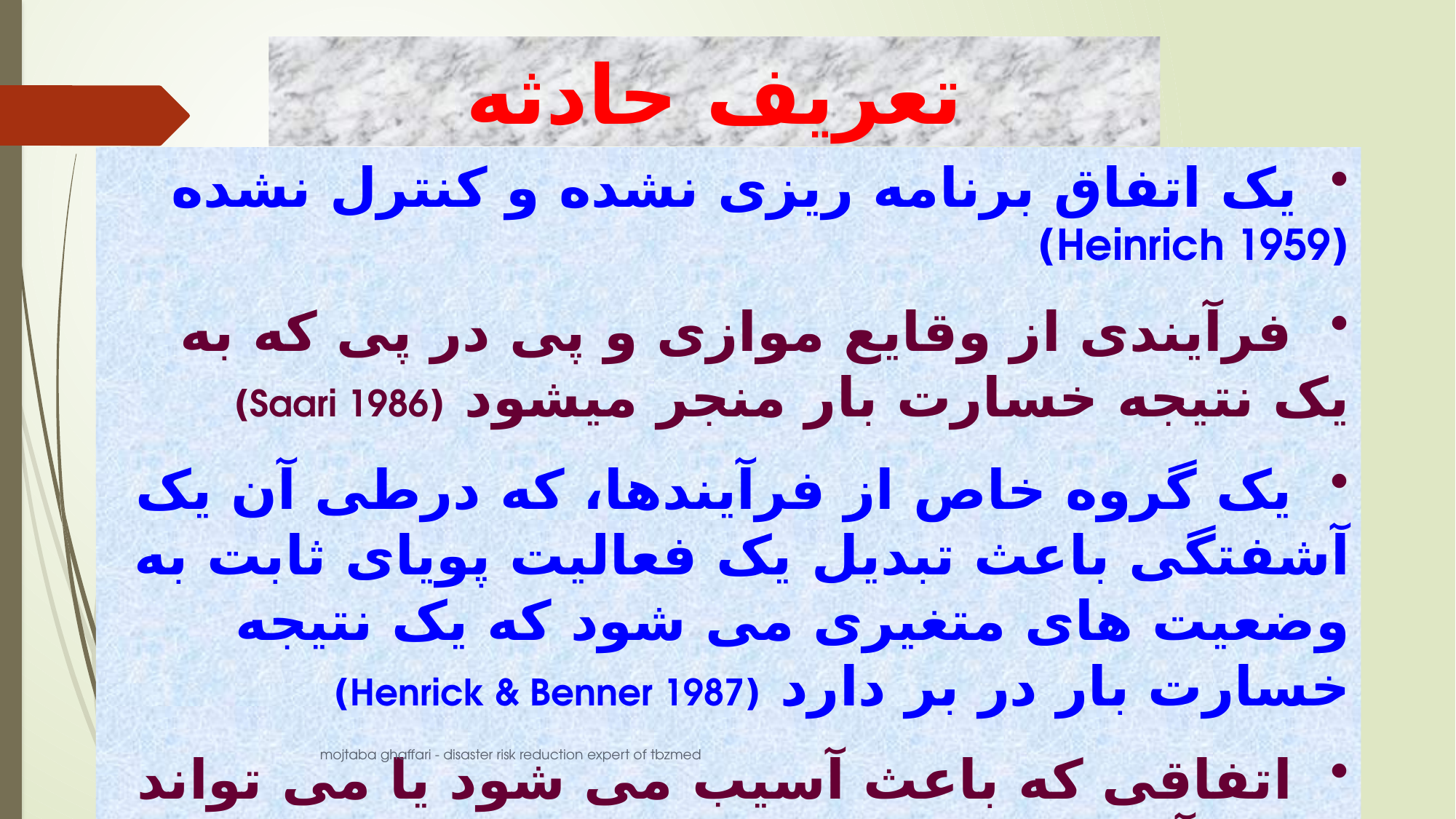

تعریف حادثه
  یک اتفاق برنامه ریزی نشده و کنترل نشده (Heinrich 1959)
  فرآیندی از وقایع موازی و پی در پی که به یک نتیجه خسارت بار منجر میشود (Saari 1986)
  یک گروه خاص از فرآیندها، که درطی آن یک آشفتگی باعث تبدیل یک فعالیت پویای ثابت به وضعیت های متغیری می شود که یک نتیجه خسارت بار در بر دارد (Henrick & Benner 1987)
  اتفاقی که باعث آسیب می شود یا می تواند باعث آسیب شود (WHO 1989)
mojtaba ghaffari - disaster risk reduction expert of tbzmed